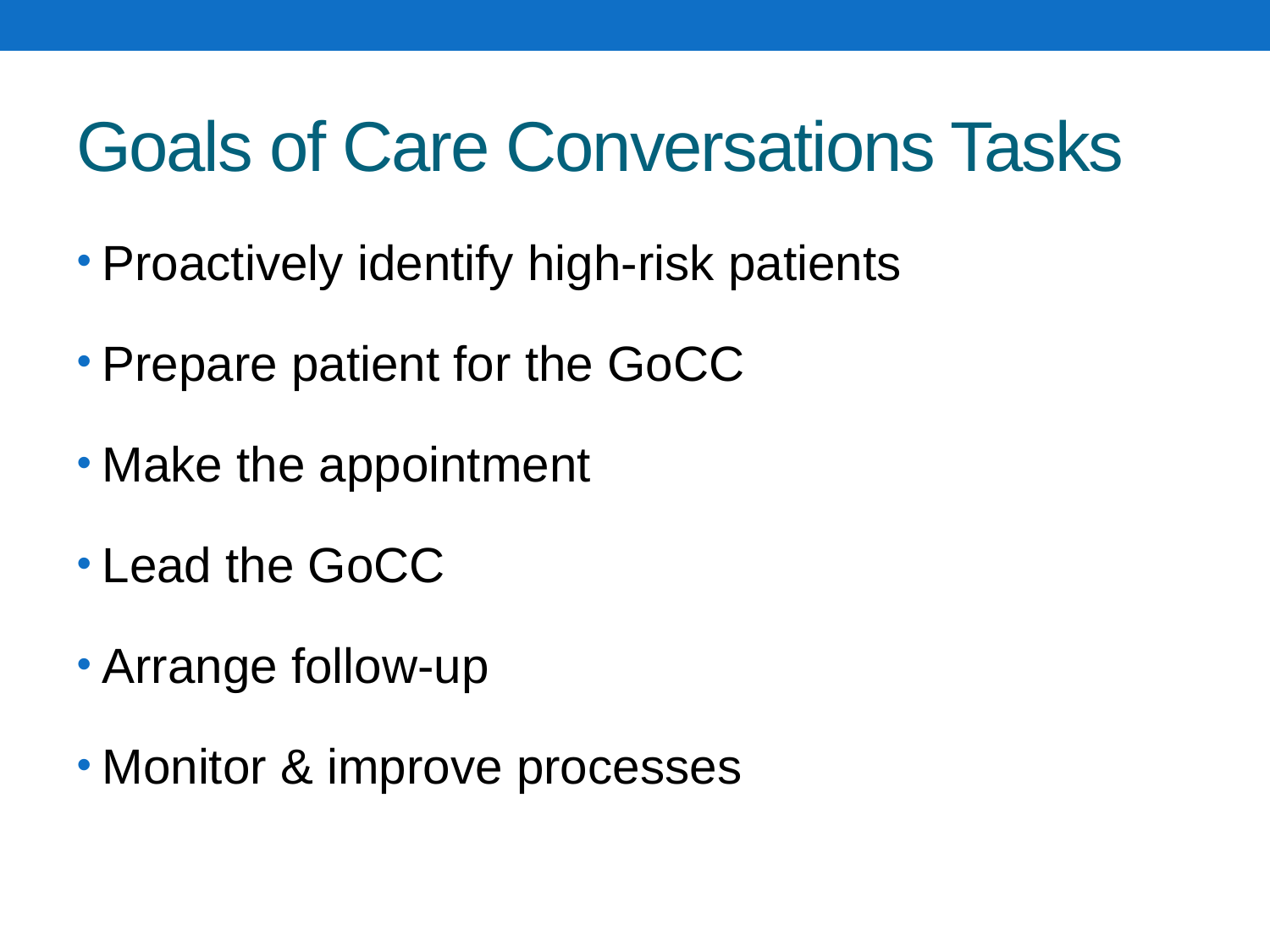

# Goals of Care Conversations Tasks
Proactively identify high-risk patients
Prepare patient for the GoCC
Make the appointment
Lead the GoCC
Arrange follow-up
Monitor & improve processes